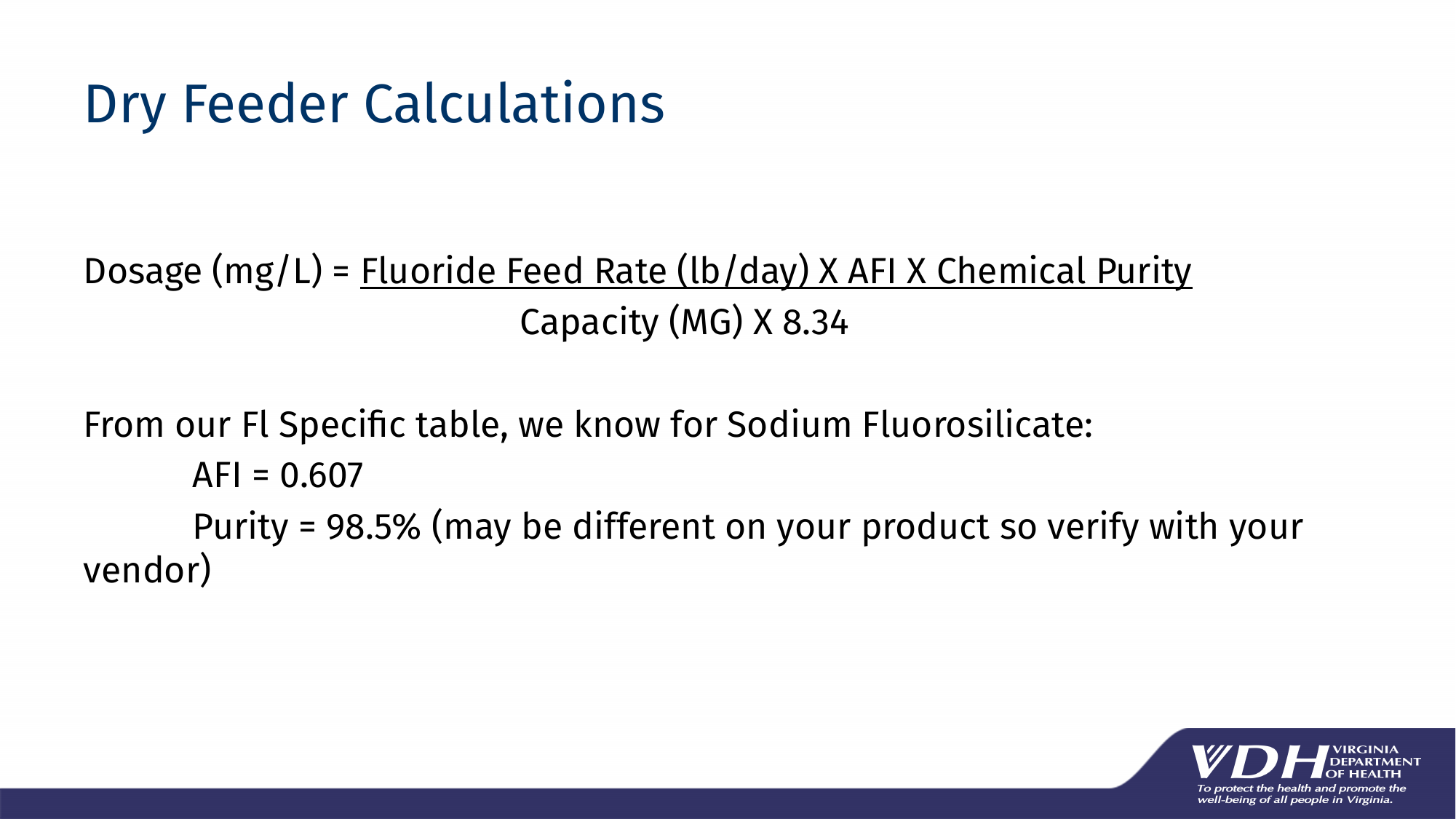

# Dry Feeder Calculations

Dosage (mg/L) = Fluoride Feed Rate (lb/day) X AFI X Chemical Purity
				Capacity (MG) X 8.34

From our Fl Specific table, we know for Sodium Fluorosilicate:
	AFI = 0.607
	Purity = 98.5% (may be different on your product so verify with your vendor)

56